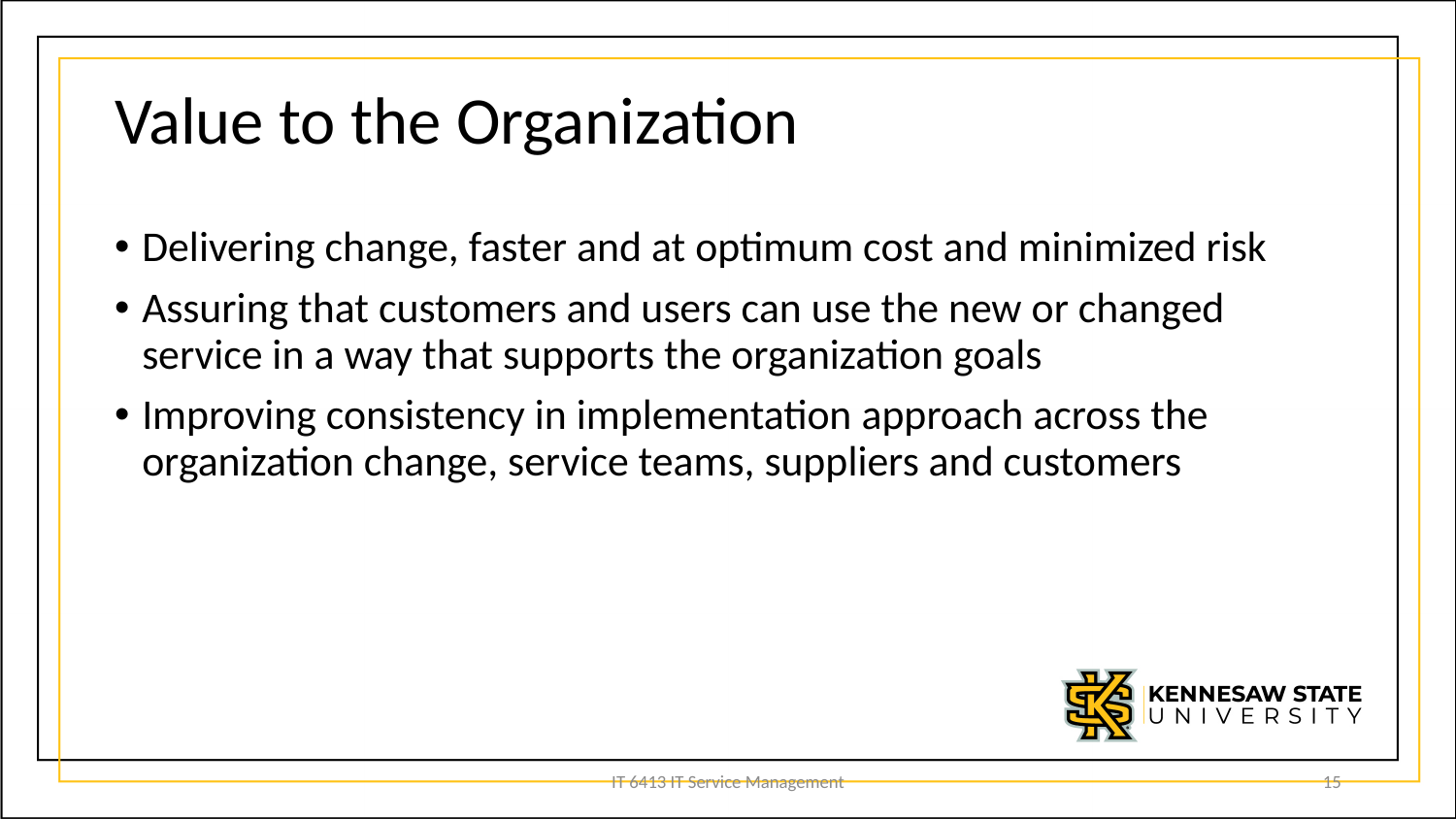

# Value to the Organization
Delivering change, faster and at optimum cost and minimized risk
Assuring that customers and users can use the new or changed service in a way that supports the organization goals
Improving consistency in implementation approach across the organization change, service teams, suppliers and customers
IT 6413 IT Service Management
15